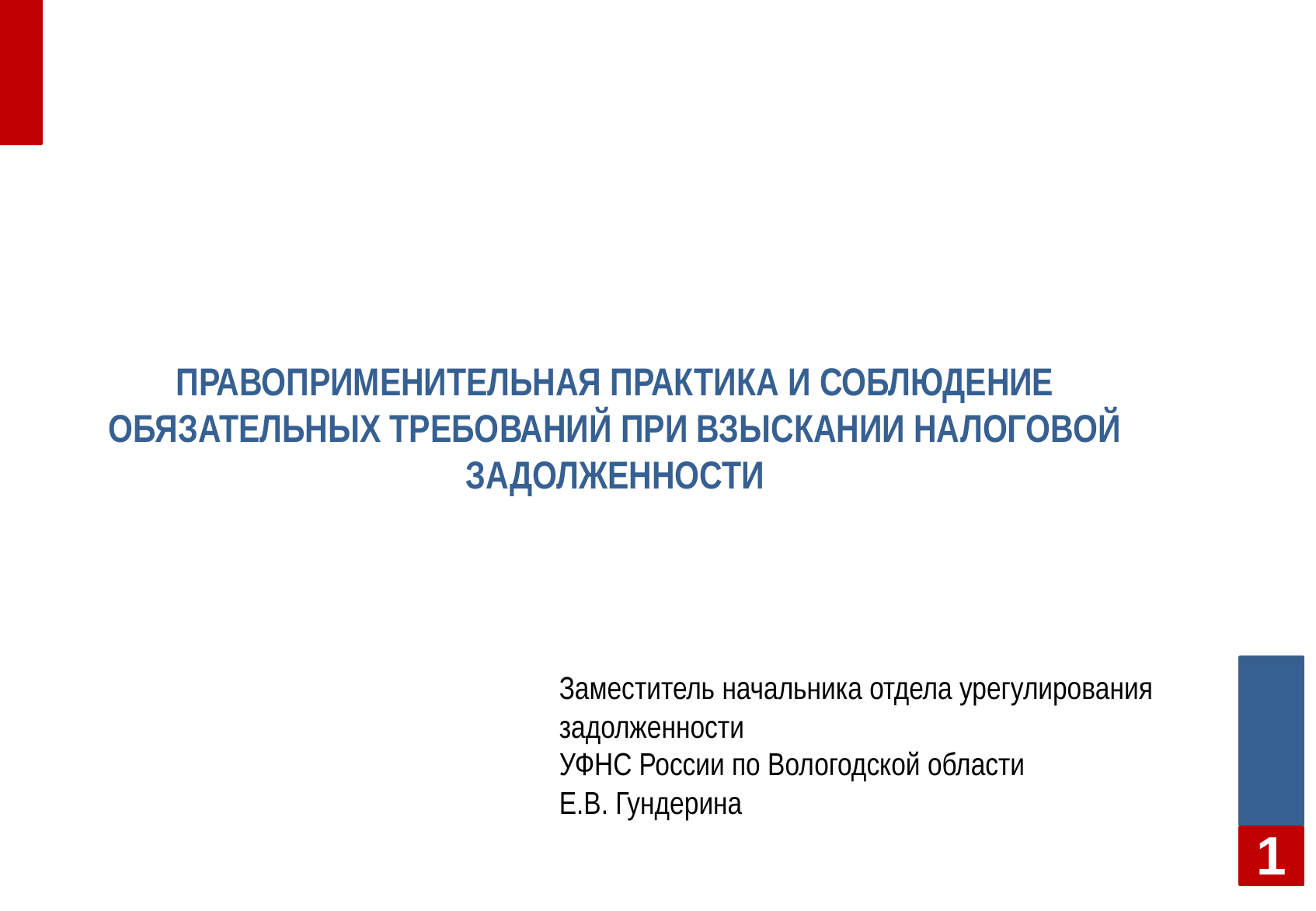

# Правоприменительная практика и соблюдение обязательных требований при взыскании налоговой задолженности
Заместитель начальника отдела урегулирования задолженности
УФНС России по Вологодской области
Е.В. Гундерина

1